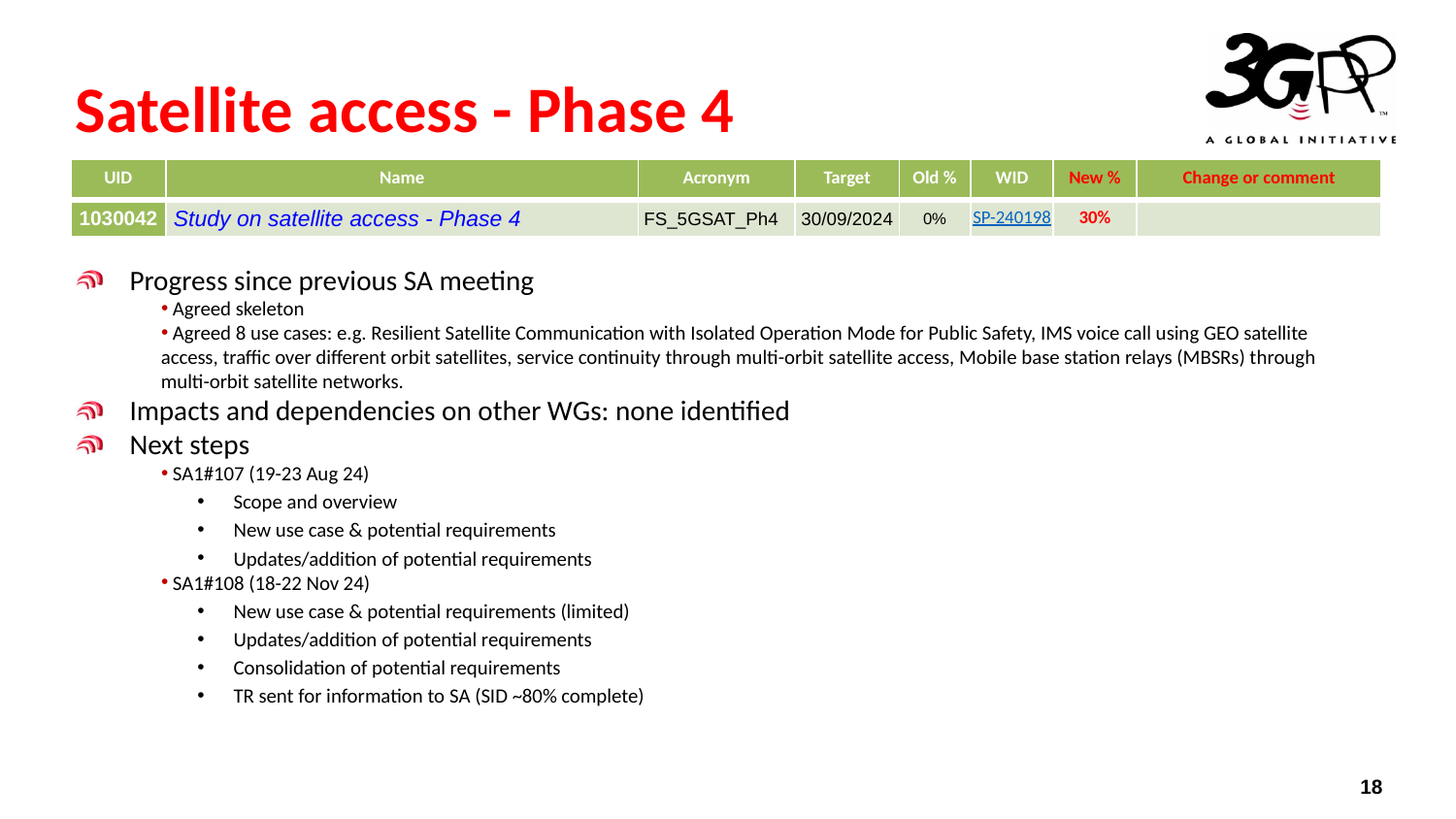

# Satellite access - Phase 4
| UID | Name | Acronym | Target | Old % | WID | New % | Change or comment |
| --- | --- | --- | --- | --- | --- | --- | --- |
| 1030042 | Study on satellite access - Phase 4 | FS\_5GSAT\_Ph4 | 30/09/2024 | 0% | SP-240198 | 30% |  |
Progress since previous SA meeting
 Agreed skeleton
 Agreed 8 use cases: e.g. Resilient Satellite Communication with Isolated Operation Mode for Public Safety, IMS voice call using GEO satellite access, traffic over different orbit satellites, service continuity through multi-orbit satellite access, Mobile base station relays (MBSRs) through multi-orbit satellite networks.
Impacts and dependencies on other WGs: none identified
Next steps
 SA1#107 (19-23 Aug 24)
Scope and overview
New use case & potential requirements
Updates/addition of potential requirements
 SA1#108 (18-22 Nov 24)
New use case & potential requirements (limited)
Updates/addition of potential requirements
Consolidation of potential requirements
TR sent for information to SA (SID ~80% complete)